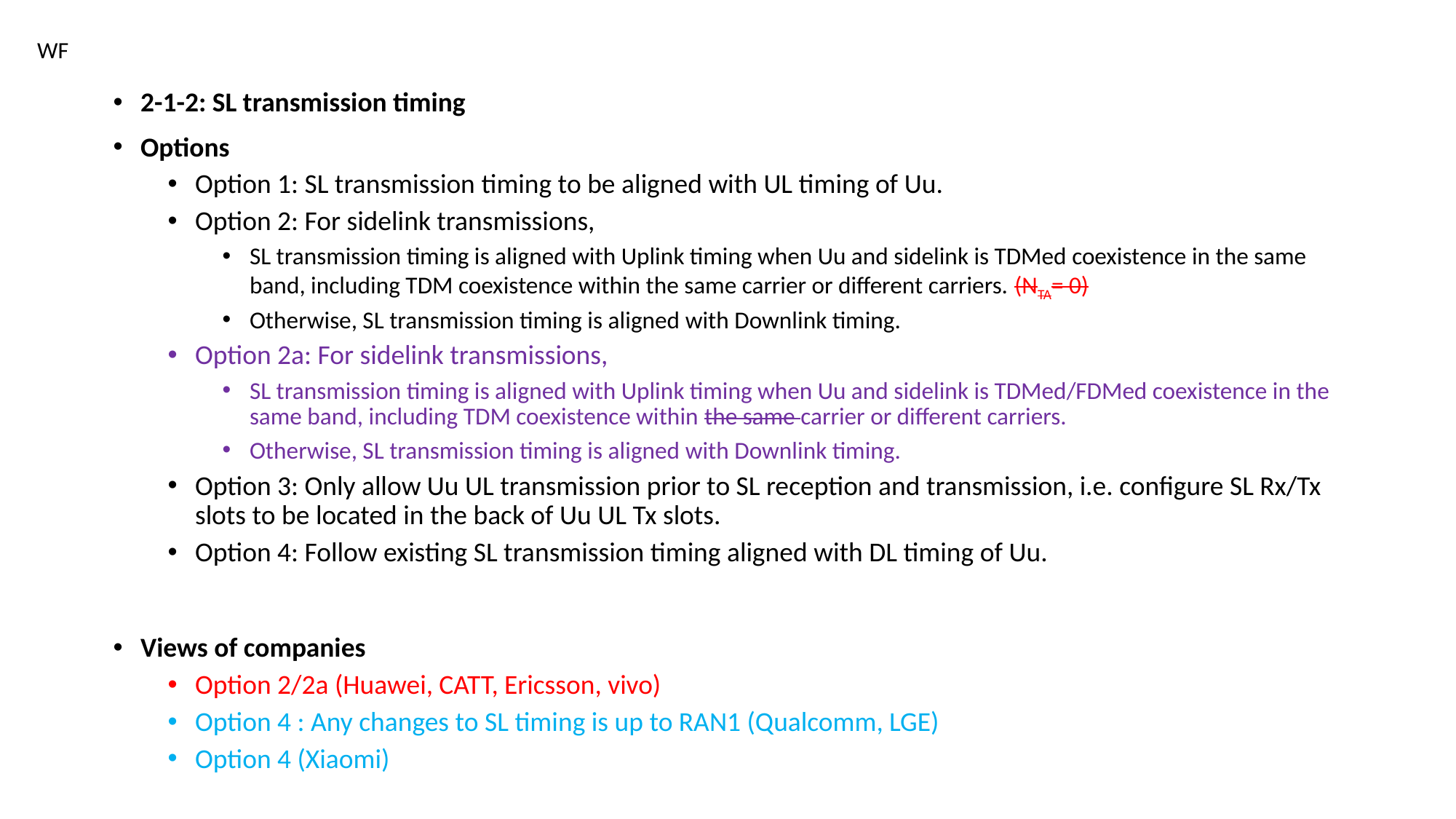

# WF
2-1-2: SL transmission timing
Options
Option 1: SL transmission timing to be aligned with UL timing of Uu.
Option 2: For sidelink transmissions,
SL transmission timing is aligned with Uplink timing when Uu and sidelink is TDMed coexistence in the same band, including TDM coexistence within the same carrier or different carriers. (NTA= 0)
Otherwise, SL transmission timing is aligned with Downlink timing.
Option 2a: For sidelink transmissions,
SL transmission timing is aligned with Uplink timing when Uu and sidelink is TDMed/FDMed coexistence in the same band, including TDM coexistence within the same carrier or different carriers.
Otherwise, SL transmission timing is aligned with Downlink timing.
Option 3: Only allow Uu UL transmission prior to SL reception and transmission, i.e. configure SL Rx/Tx slots to be located in the back of Uu UL Tx slots.
Option 4: Follow existing SL transmission timing aligned with DL timing of Uu.

Views of companies
Option 2/2a (Huawei, CATT, Ericsson, vivo)
Option 4 : Any changes to SL timing is up to RAN1 (Qualcomm, LGE)
Option 4 (Xiaomi)